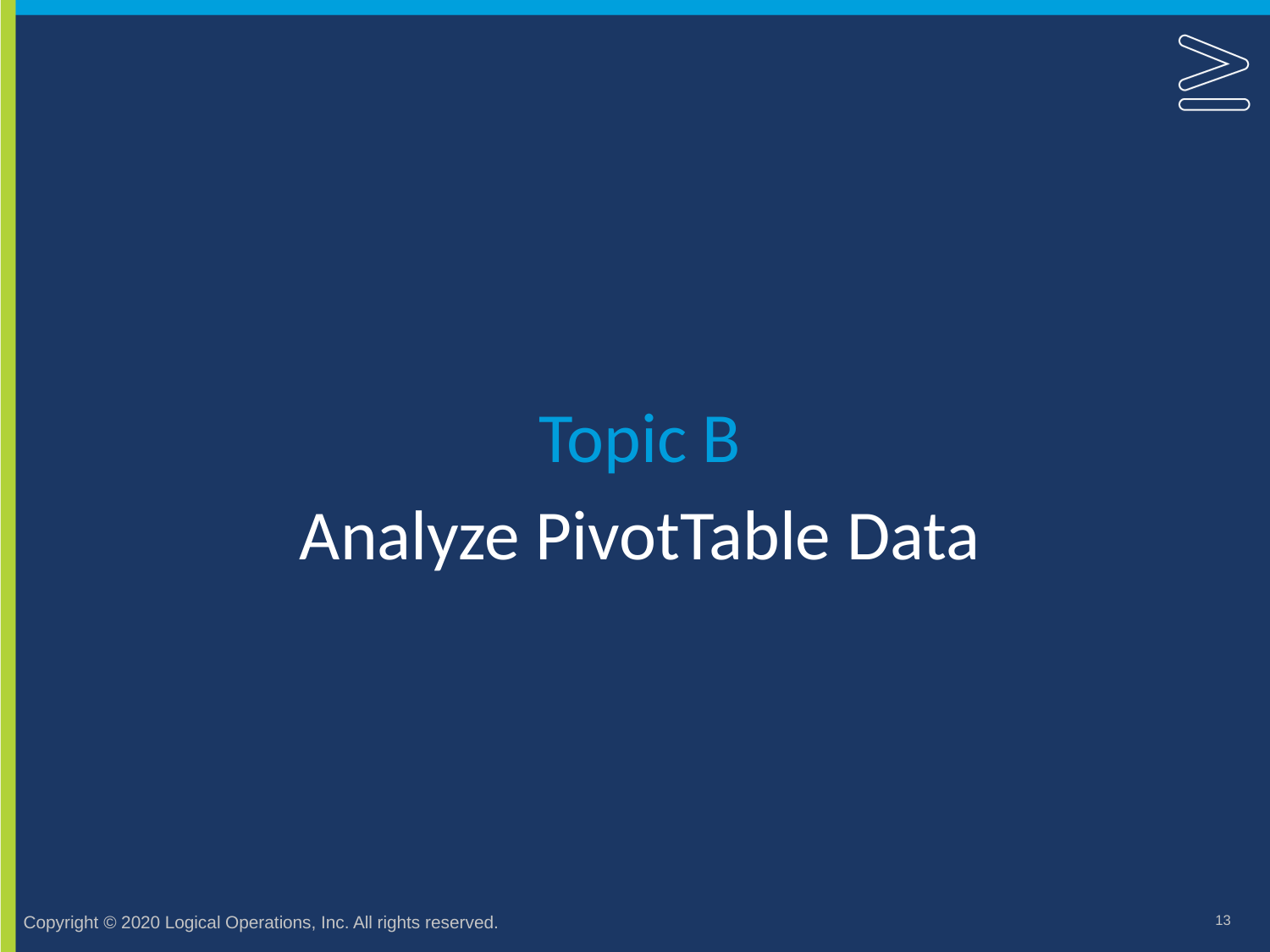

Topic B
# Analyze PivotTable Data
13